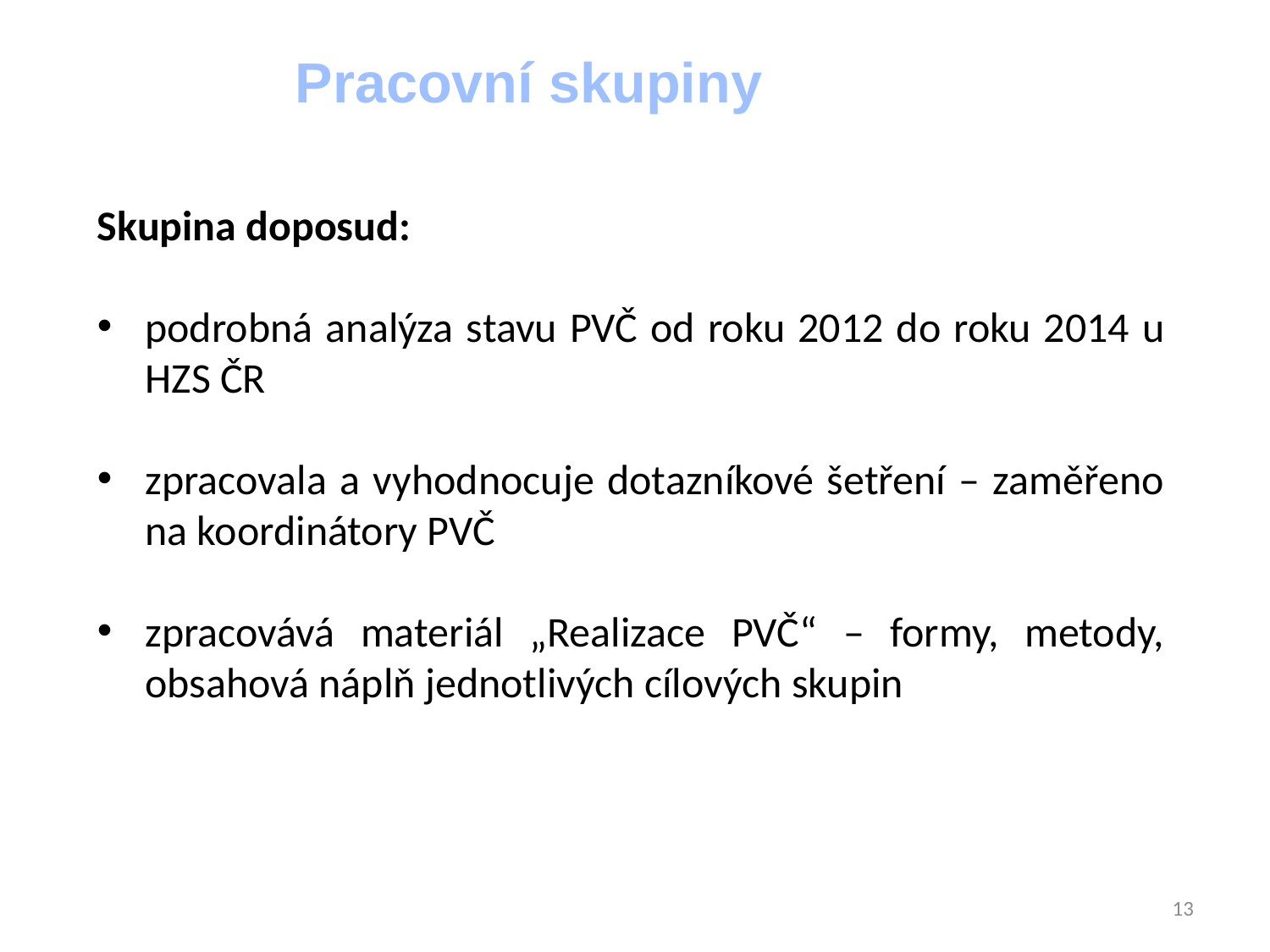

Pracovní skupiny

Skupina doposud:

podrobná analýza stavu PVČ od roku 2012 do roku 2014 u HZS ČR

zpracovala a vyhodnocuje dotazníkové šetření – zaměřeno na koordinátory PVČ

zpracovává materiál „Realizace PVČ“ – formy, metody, obsahová náplň jednotlivých cílových skupin

13